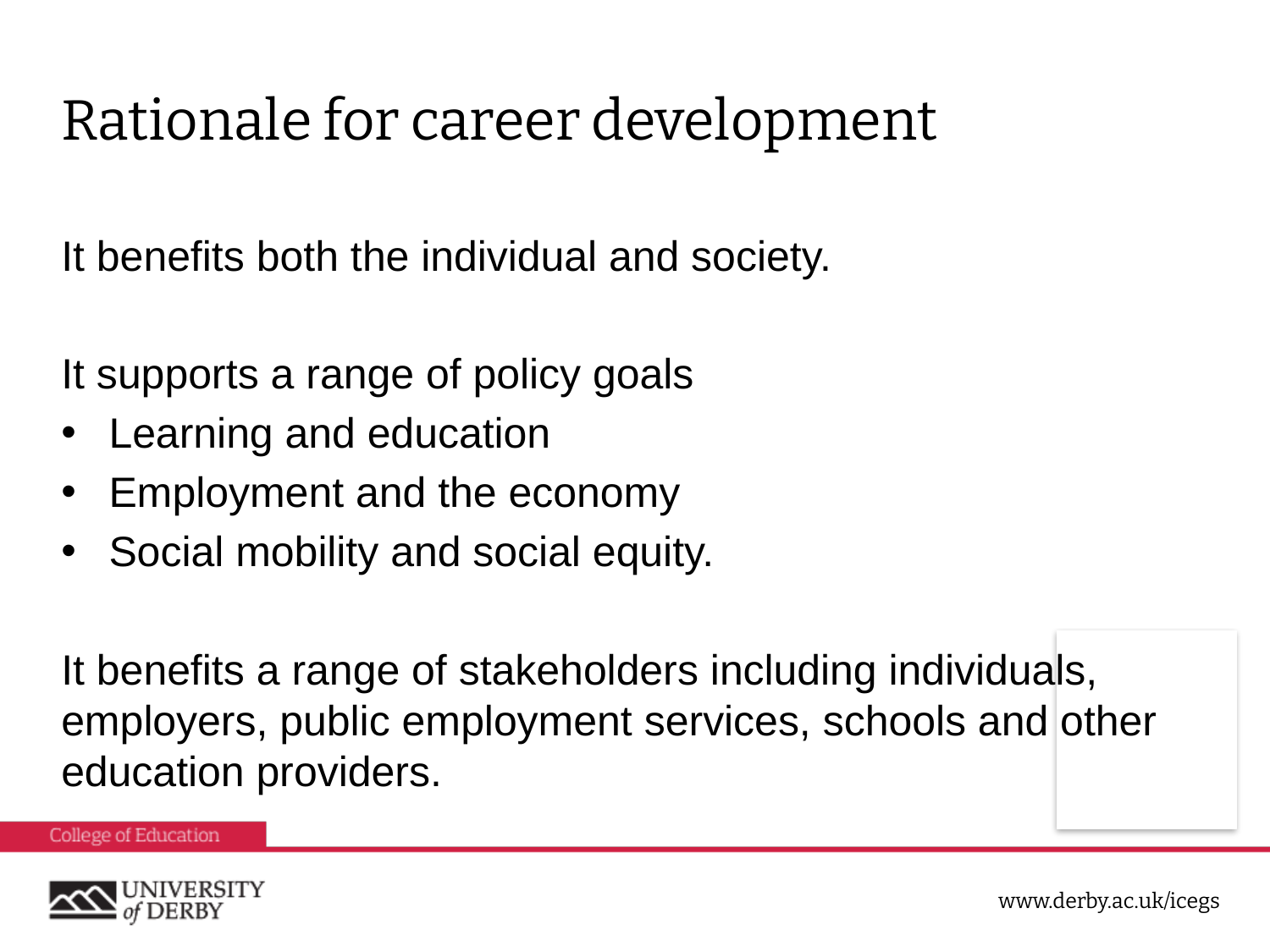

# Rationale for career development
It benefits both the individual and society.

It supports a range of policy goals
Learning and education
Employment and the economy
Social mobility and social equity.

It benefits a range of stakeholders including individuals, employers, public employment services, schools and other education providers.